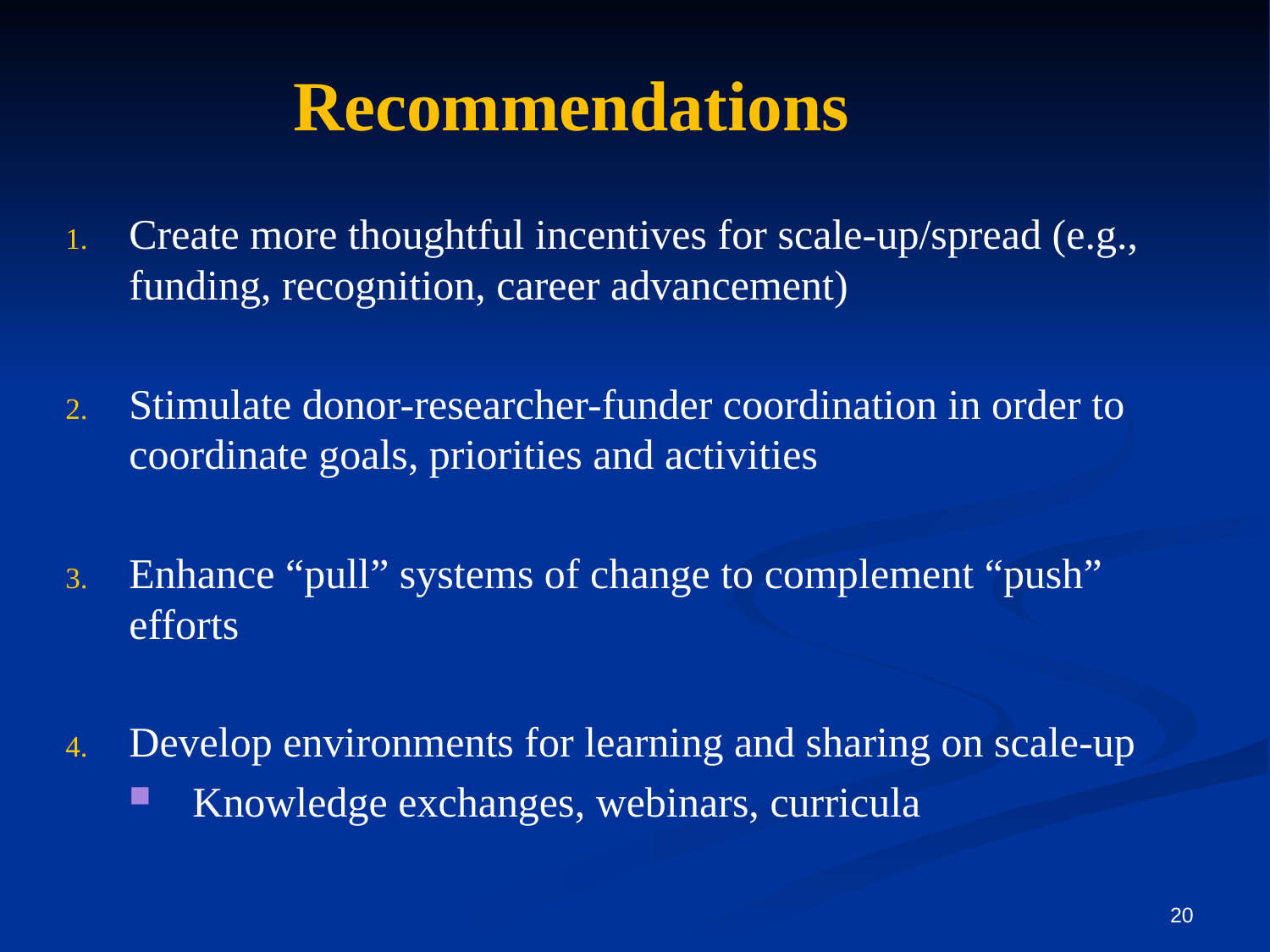

# Recommendations
Create more thoughtful incentives for scale-up/spread (e.g., funding, recognition, career advancement)

Stimulate donor-researcher-funder coordination in order to coordinate goals, priorities and activities

Enhance “pull” systems of change to complement “push” efforts

Develop environments for learning and sharing on scale-up
Knowledge exchanges, webinars, curricula

20